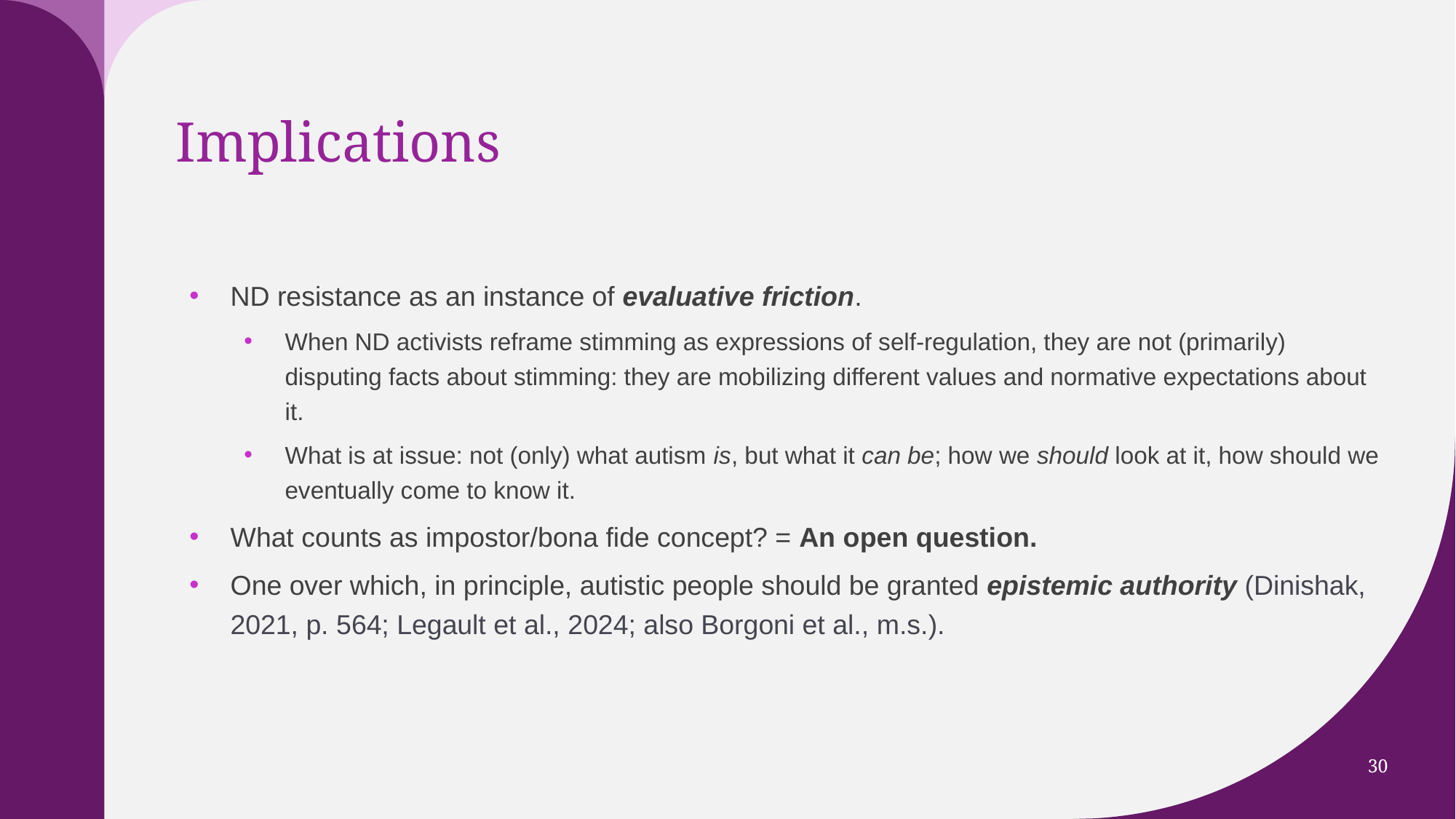

# Implications
ND resistance as an instance of evaluative friction.
When ND activists reframe stimming as expressions of self-regulation, they are not (primarily) disputing facts about stimming: they are mobilizing different values and normative expectations about it.
What is at issue: not (only) what autism is, but what it can be; how we should look at it, how should we eventually come to know it.
What counts as impostor/bona fide concept? = An open question.
One over which, in principle, autistic people should be granted epistemic authority (Dinishak, 2021, p. 564; Legault et al., 2024; also Borgoni et al., m.s.).
30